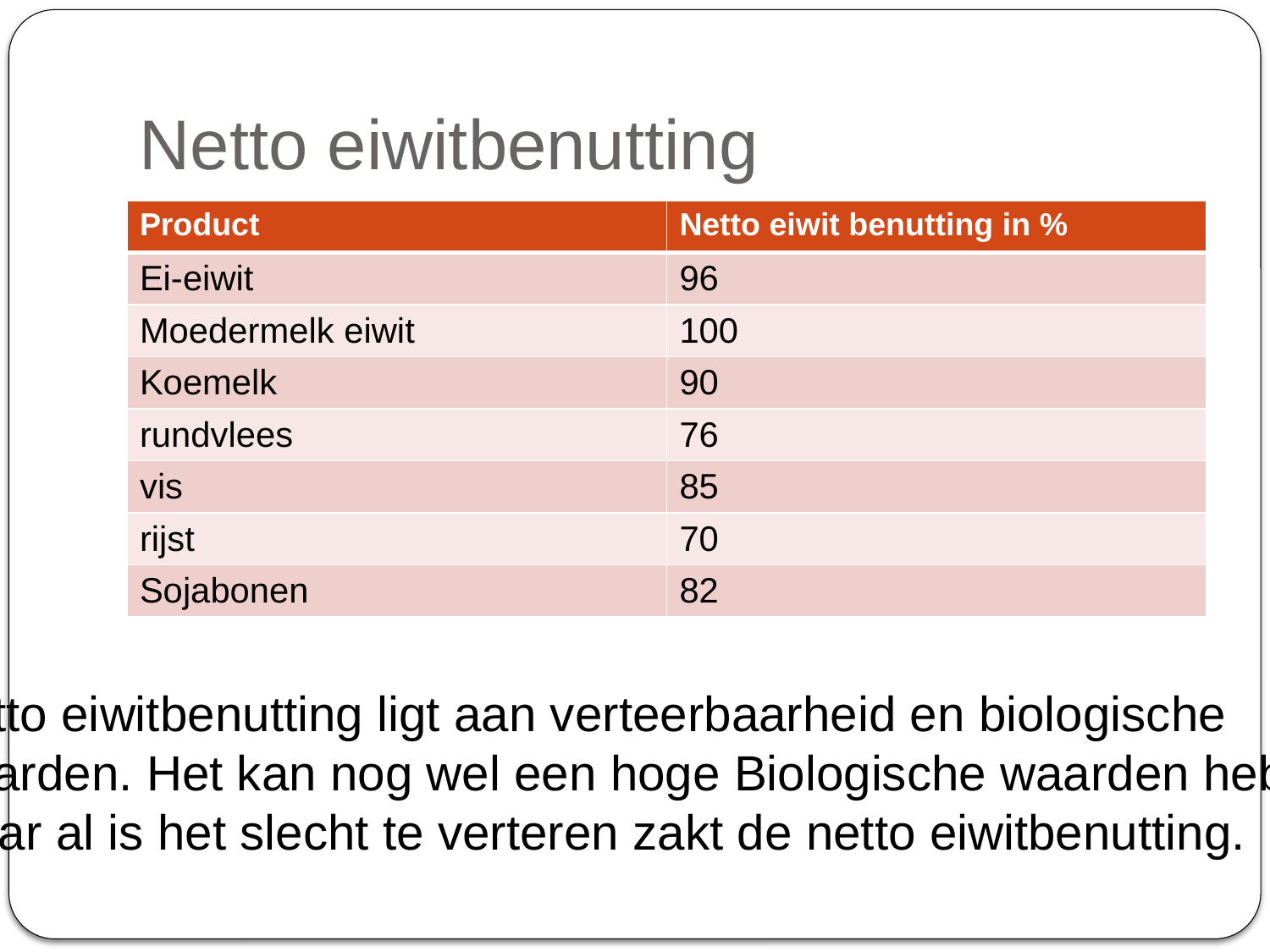

# Netto eiwitbenutting
| Product | Netto eiwit benutting in % |
| --- | --- |
| Ei-eiwit | 96 |
| Moedermelk eiwit | 100 |
| Koemelk | 90 |
| rundvlees | 76 |
| vis | 85 |
| rijst | 70 |
| Sojabonen | 82 |
Netto eiwitbenutting ligt aan verteerbaarheid en biologische
waarden. Het kan nog wel een hoge Biologische waarden hebben.
Maar al is het slecht te verteren zakt de netto eiwitbenutting.